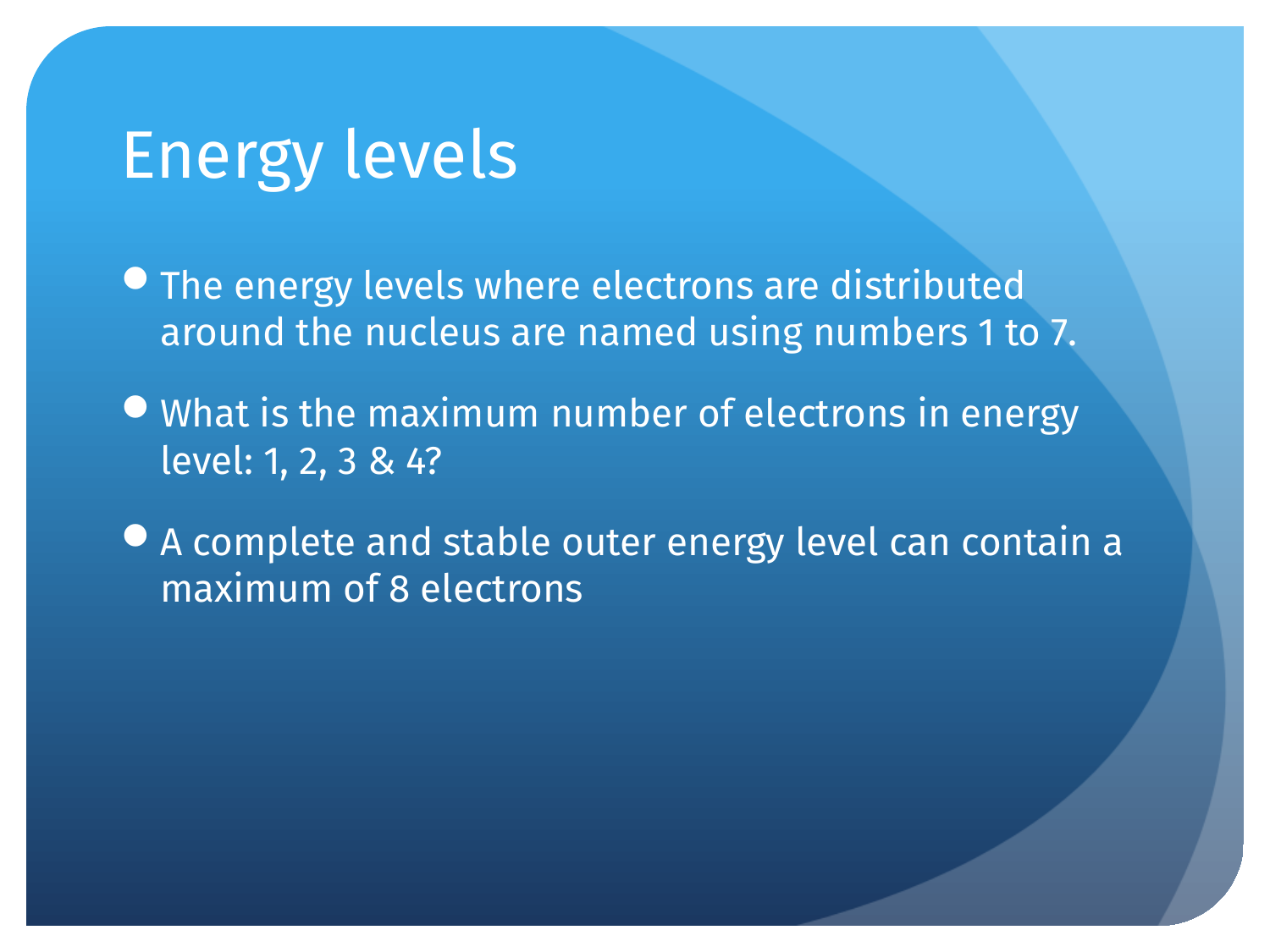

# Energy levels
The energy levels where electrons are distributed around the nucleus are named using numbers 1 to 7.
What is the maximum number of electrons in energy level: 1, 2, 3 & 4?
A complete and stable outer energy level can contain a maximum of 8 electrons